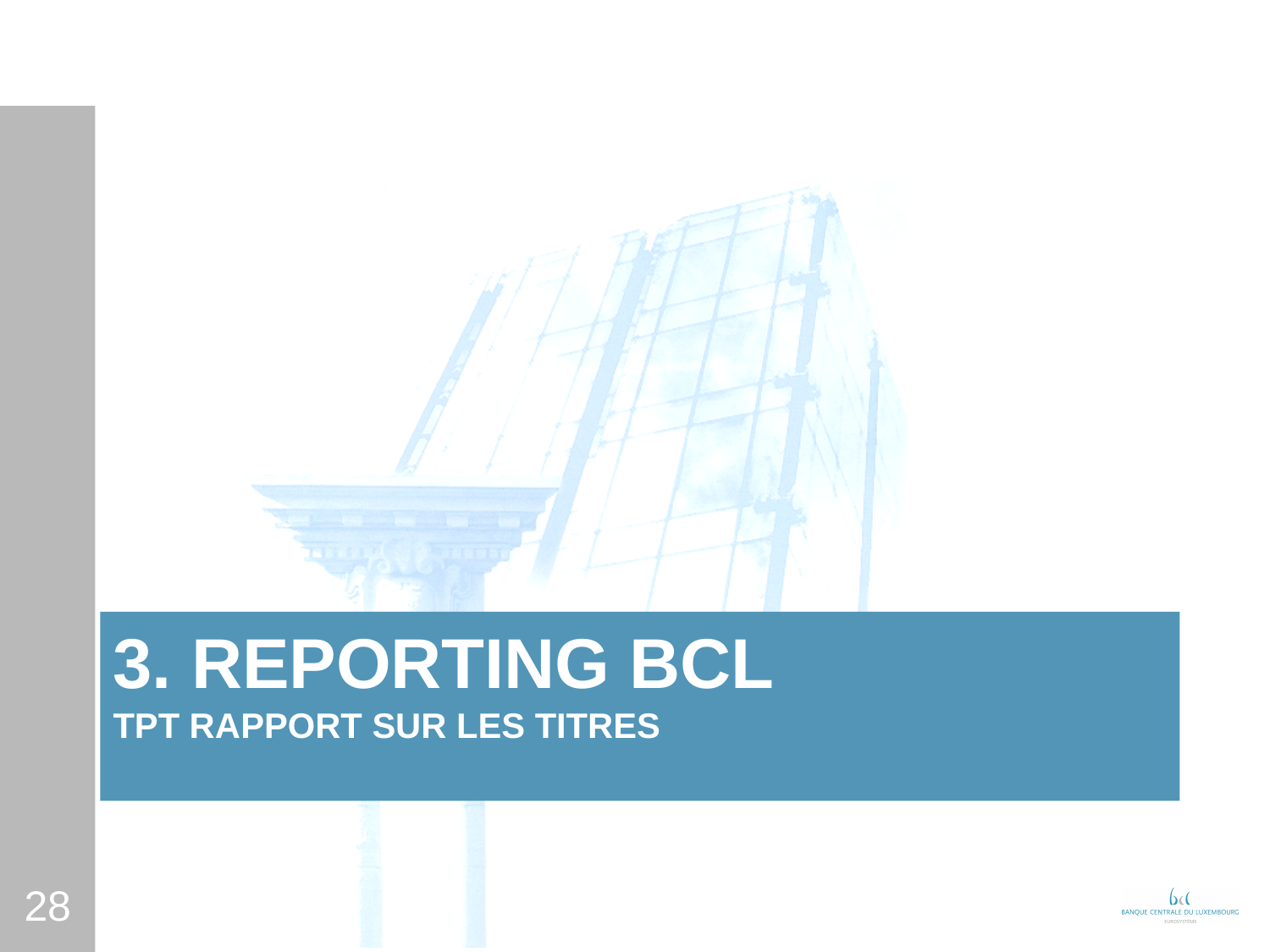

# 3. Reporting bcl TPT Rapport sur les titres
28